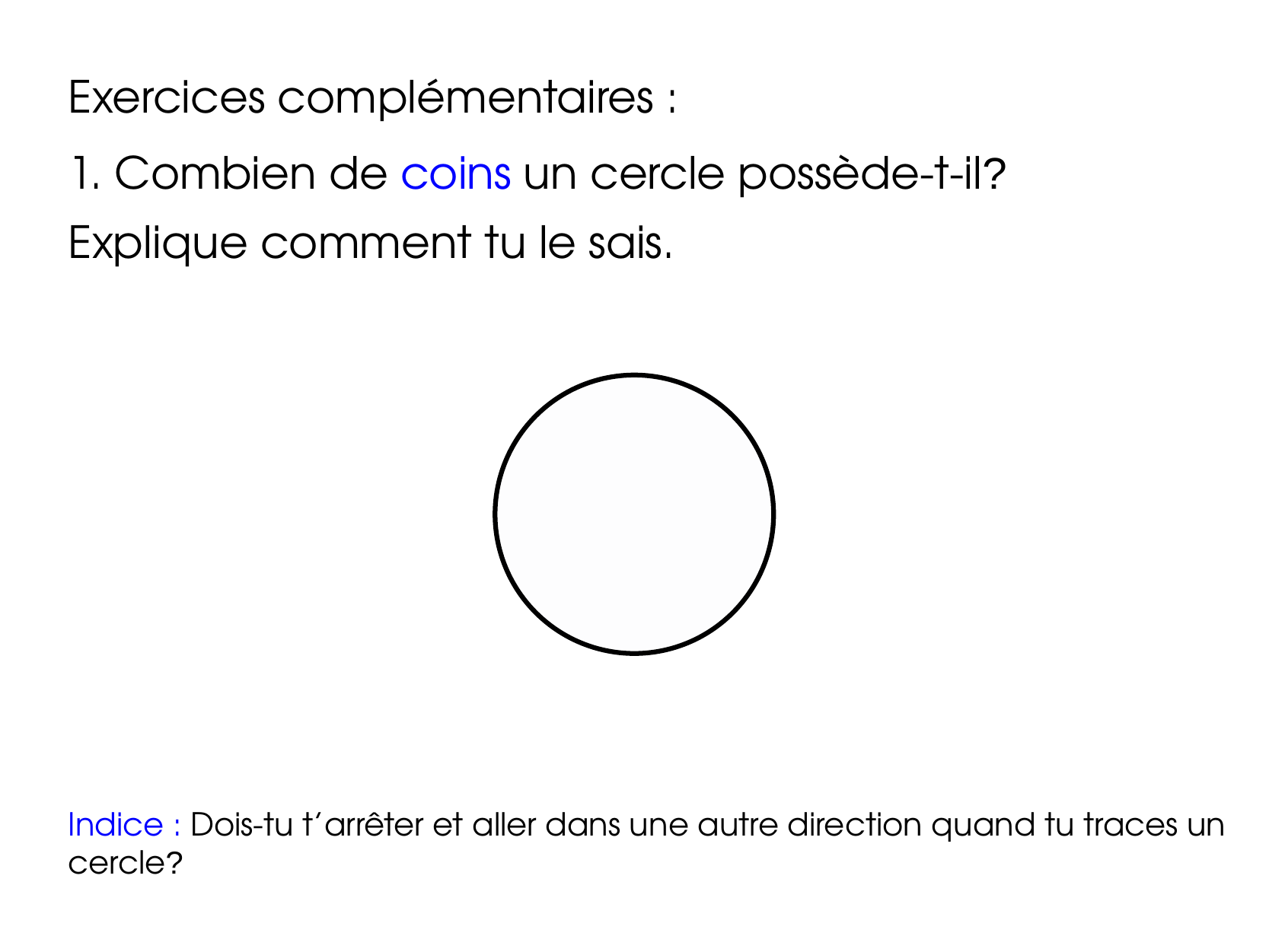

Exercices complémentaires :
1. Combien de coins un cercle possède-t-il?
Explique comment tu le sais.

Indice : Dois-tu t’arrêter et aller dans une autre direction quand tu traces un cercle?